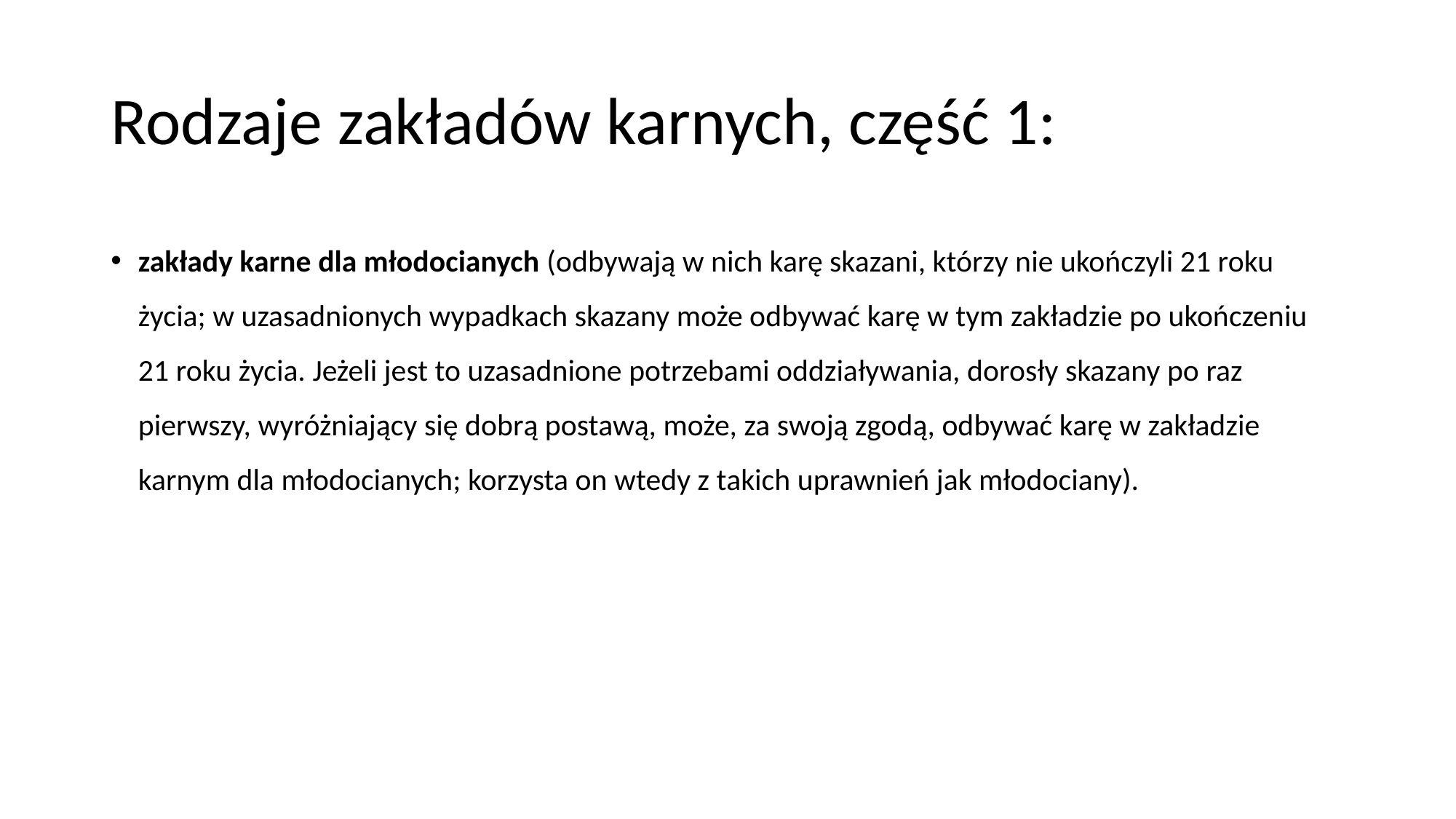

# Rodzaje zakładów karnych, część 1:
zakłady karne dla młodocianych (odbywają w nich karę skazani, którzy nie ukończyli 21 roku życia; w uzasadnionych wypadkach skazany może odbywać karę w tym zakładzie po ukończeniu 21 roku życia. Jeżeli jest to uzasadnione potrzebami oddziaływania, dorosły skazany po raz pierwszy, wyróżniający się dobrą postawą, może, za swoją zgodą, odbywać karę w zakładzie karnym dla młodocianych; korzysta on wtedy z takich uprawnień jak młodociany).